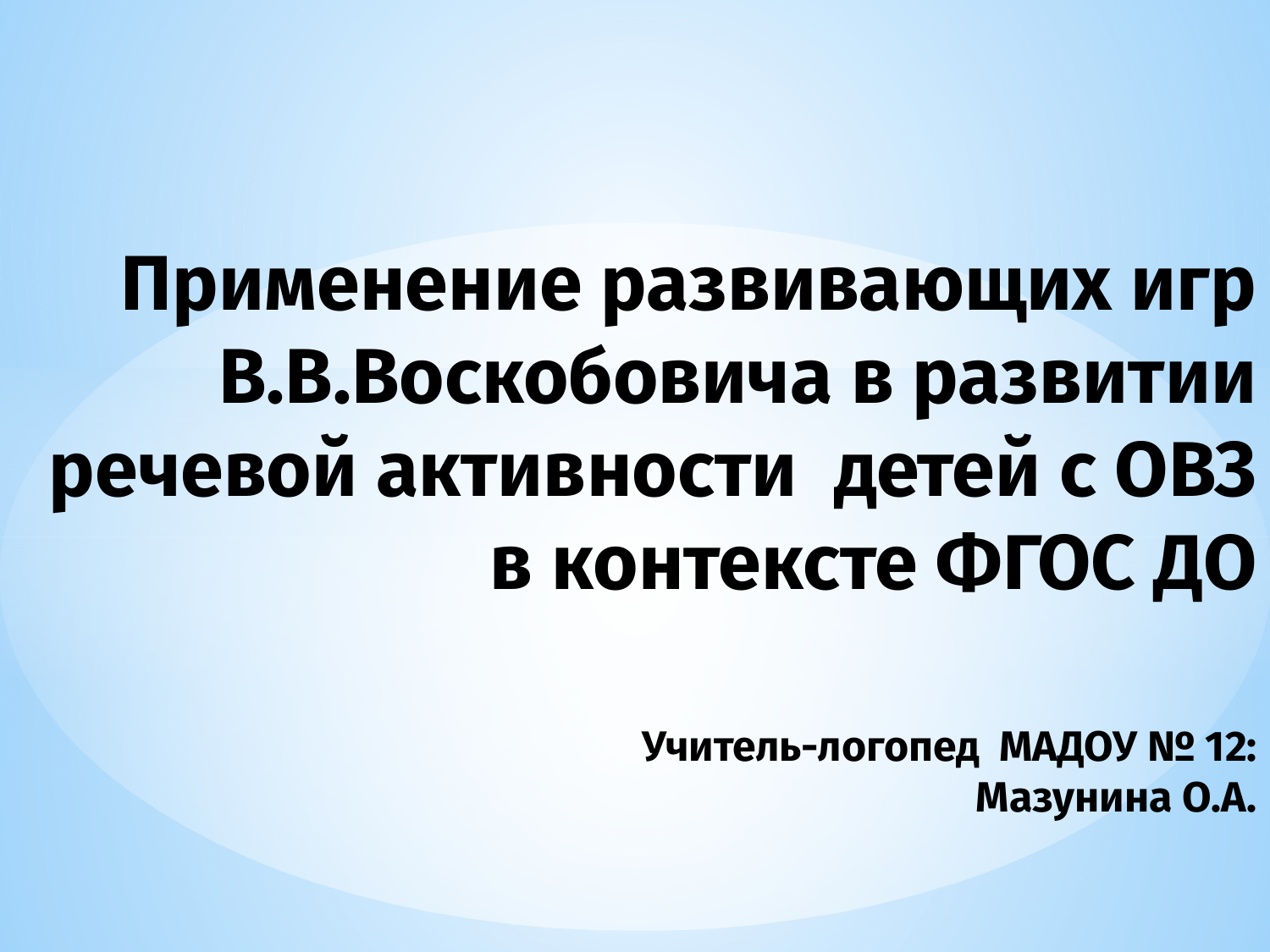

# Применение развивающих игр В.В.Воскобовича в развитии речевой активности  детей с ОВЗ в контексте ФГОС ДО Учитель-логопед  МАДОУ № 12: Мазунина О.А.